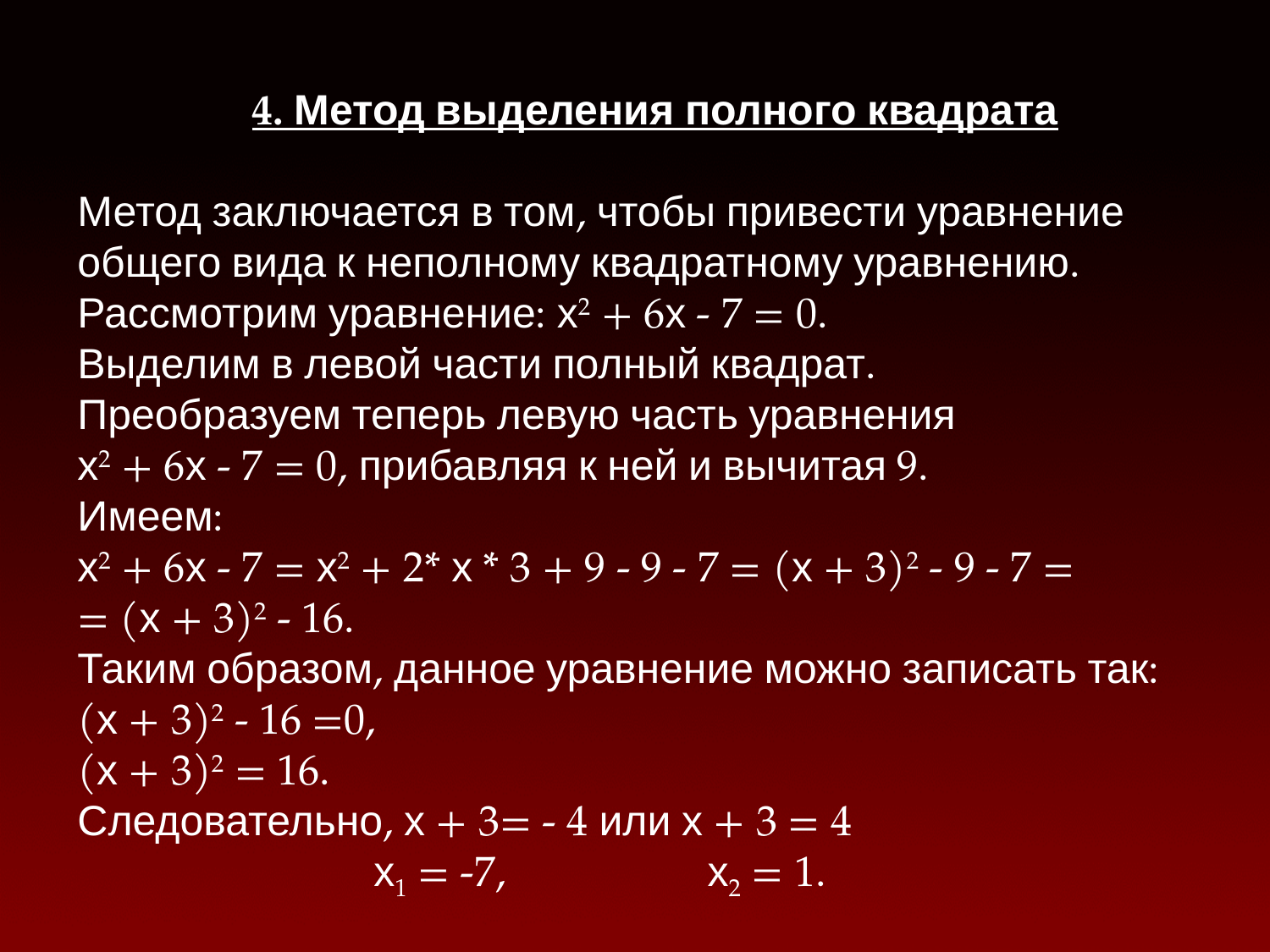

4. Метод выделения полного квадрата

Метод заключается в том, чтобы привести уравнение общего вида к неполному квадратному уравнению.
Рассмотрим уравнение: х2 + 6х - 7 = 0.
Выделим в левой части полный квадрат.
Преобразуем теперь левую часть уравнения
х2 + 6х - 7 = 0, прибавляя к ней и вычитая 9.
Имеем:
х2 + 6х - 7 = х2 + 2* х * 3 + 9 - 9 - 7 = (х + 3)2 - 9 - 7 =
= (х + 3)2 - 16.
Таким образом, данное уравнение можно записать так:
(х + 3)2 - 16 =0,
(х + 3)2 = 16.
Следовательно, х + 3= - 4 или х + 3 = 4
                            х1 = -7,                   х2 = 1.